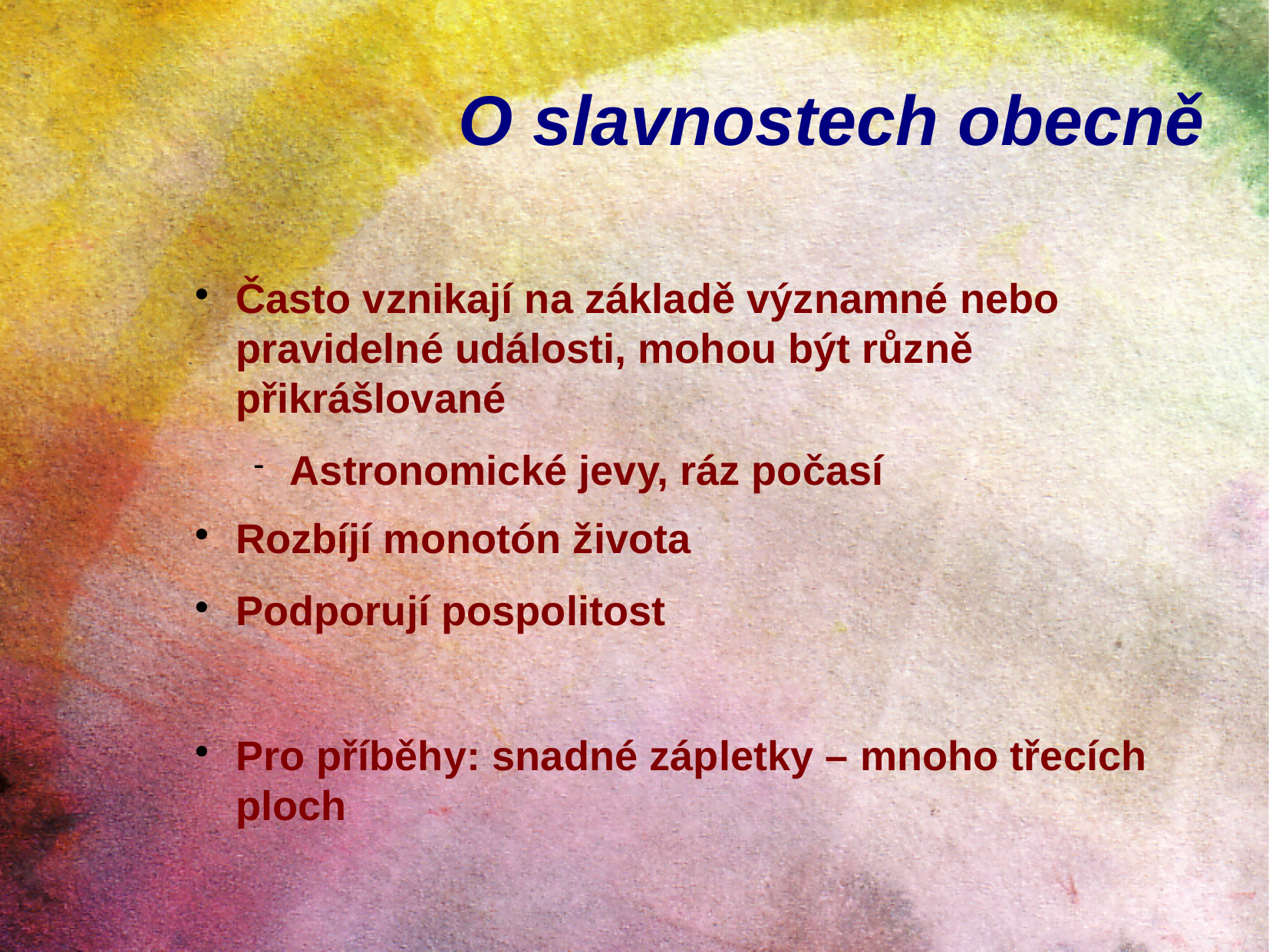

# O slavnostech obecně
Často vznikají na základě významné nebo pravidelné události, mohou být různě přikrášlované
Astronomické jevy, ráz počasí
Rozbíjí monotón života
Podporují pospolitost

Pro příběhy: snadné zápletky – mnoho třecích ploch